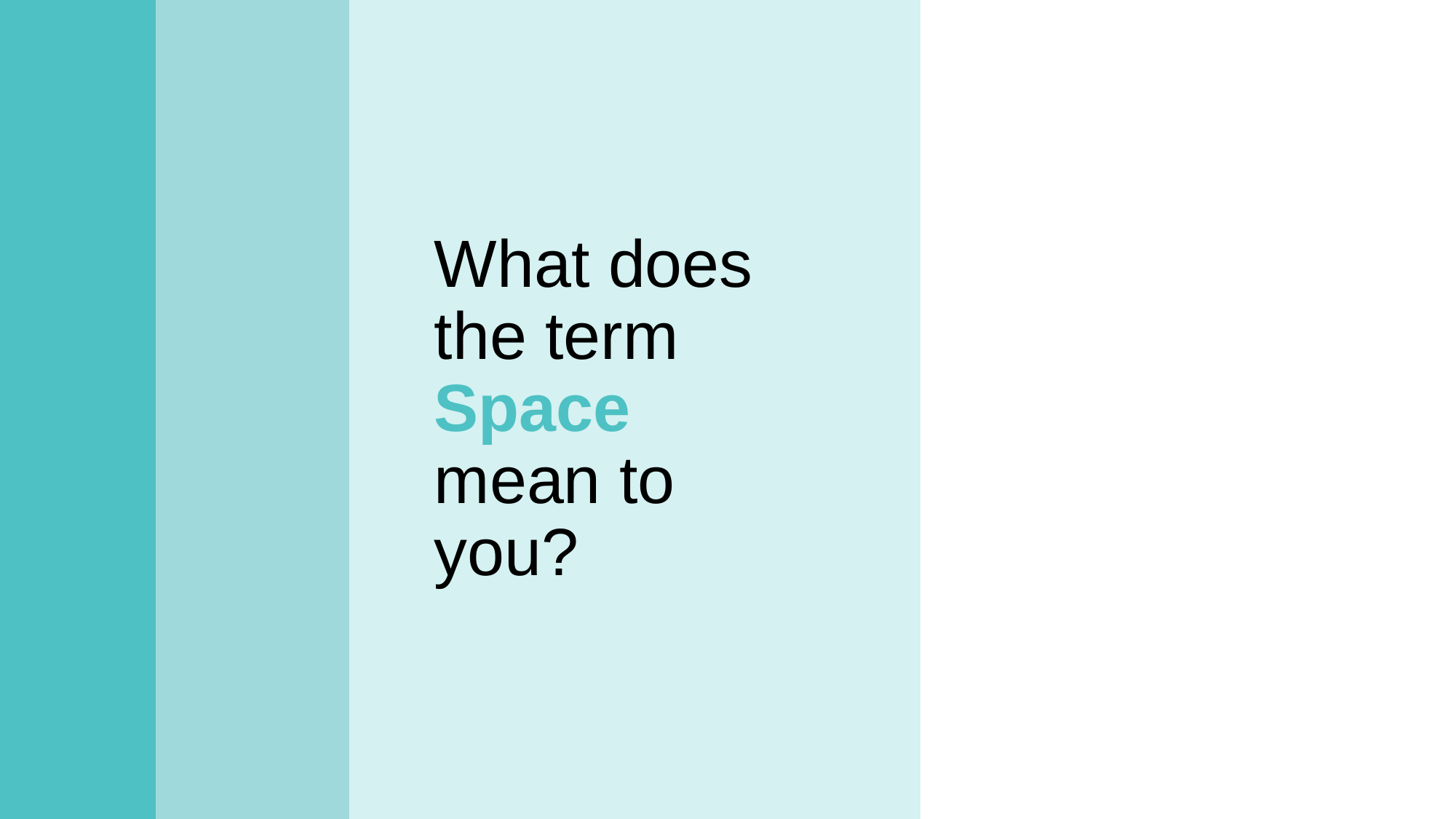

# What do the terms Health and Social Care mean to you?
What does the term Space
mean to you?